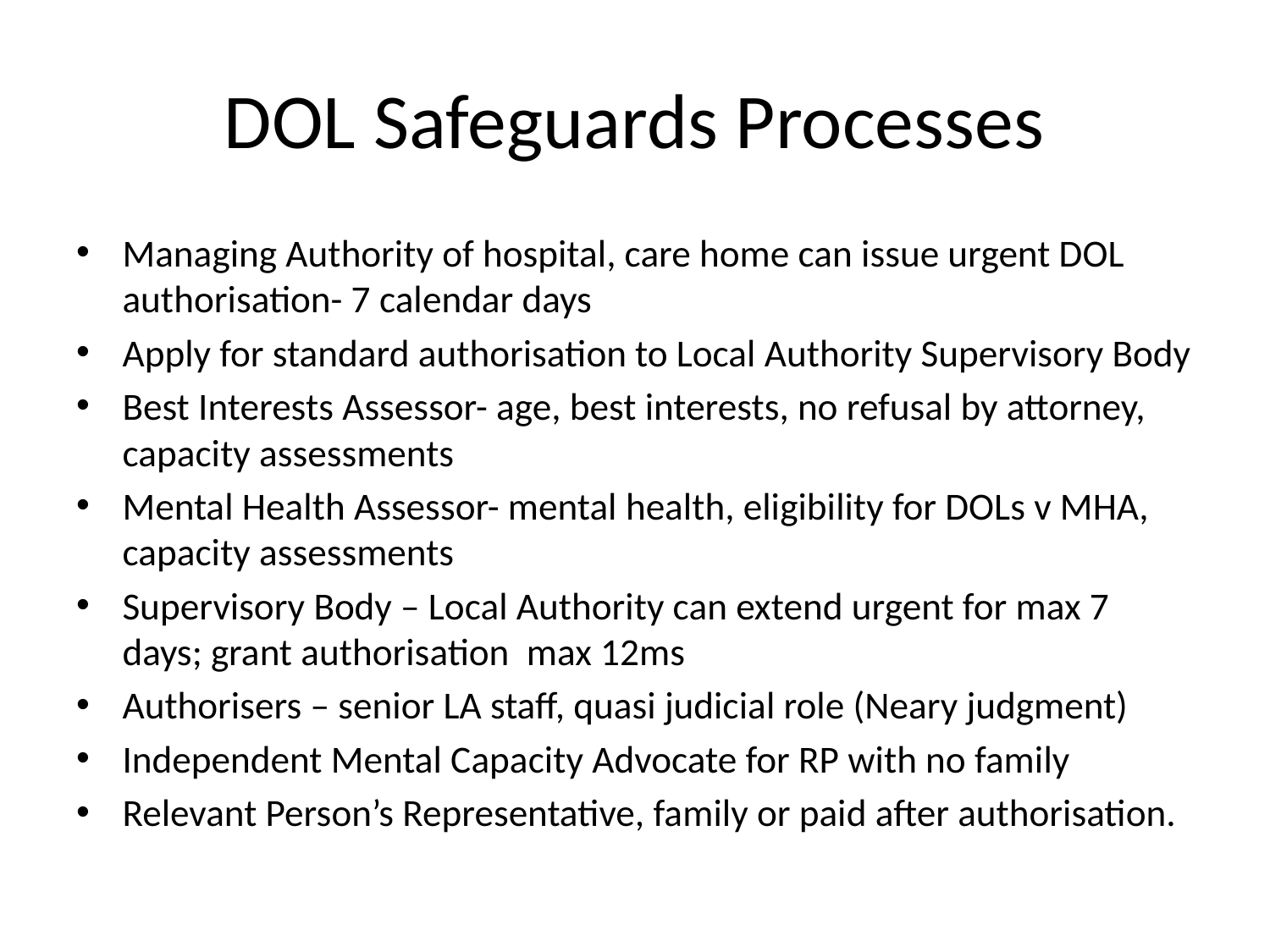

# DOL Safeguards Processes
Managing Authority of hospital, care home can issue urgent DOL authorisation- 7 calendar days
Apply for standard authorisation to Local Authority Supervisory Body
Best Interests Assessor- age, best interests, no refusal by attorney, capacity assessments
Mental Health Assessor- mental health, eligibility for DOLs v MHA, capacity assessments
Supervisory Body – Local Authority can extend urgent for max 7 days; grant authorisation  max 12ms
Authorisers – senior LA staff, quasi judicial role (Neary judgment)
Independent Mental Capacity Advocate for RP with no family
Relevant Person’s Representative, family or paid after authorisation.